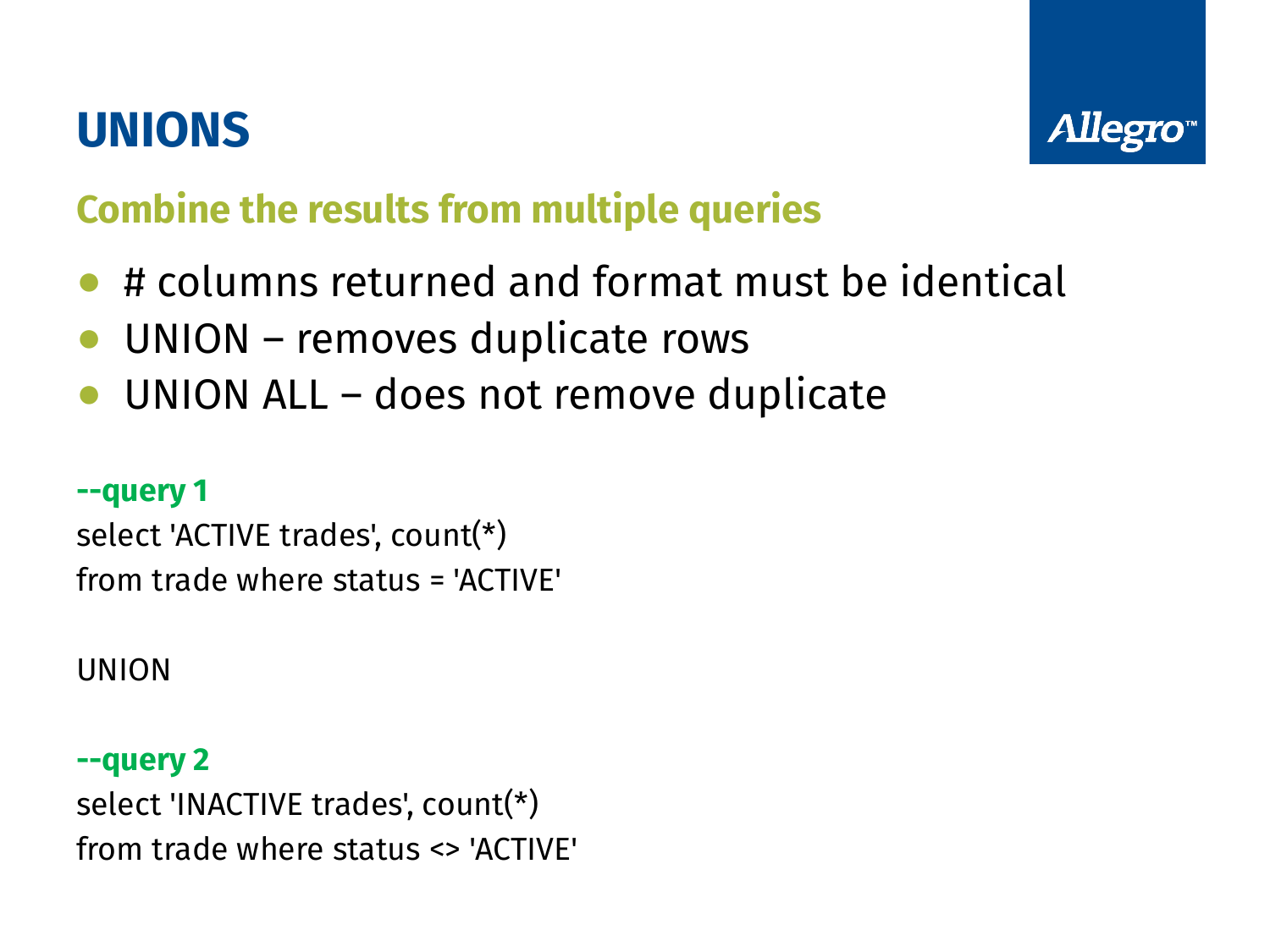

# UNIONS
Combine the results from multiple queries
# columns returned and format must be identical
UNION – removes duplicate rows
UNION ALL – does not remove duplicate

--query 1
select 'ACTIVE trades', count(*)
from trade where status = 'ACTIVE'

UNION

--query 2
select 'INACTIVE trades', count(*)
from trade where status <> 'ACTIVE'